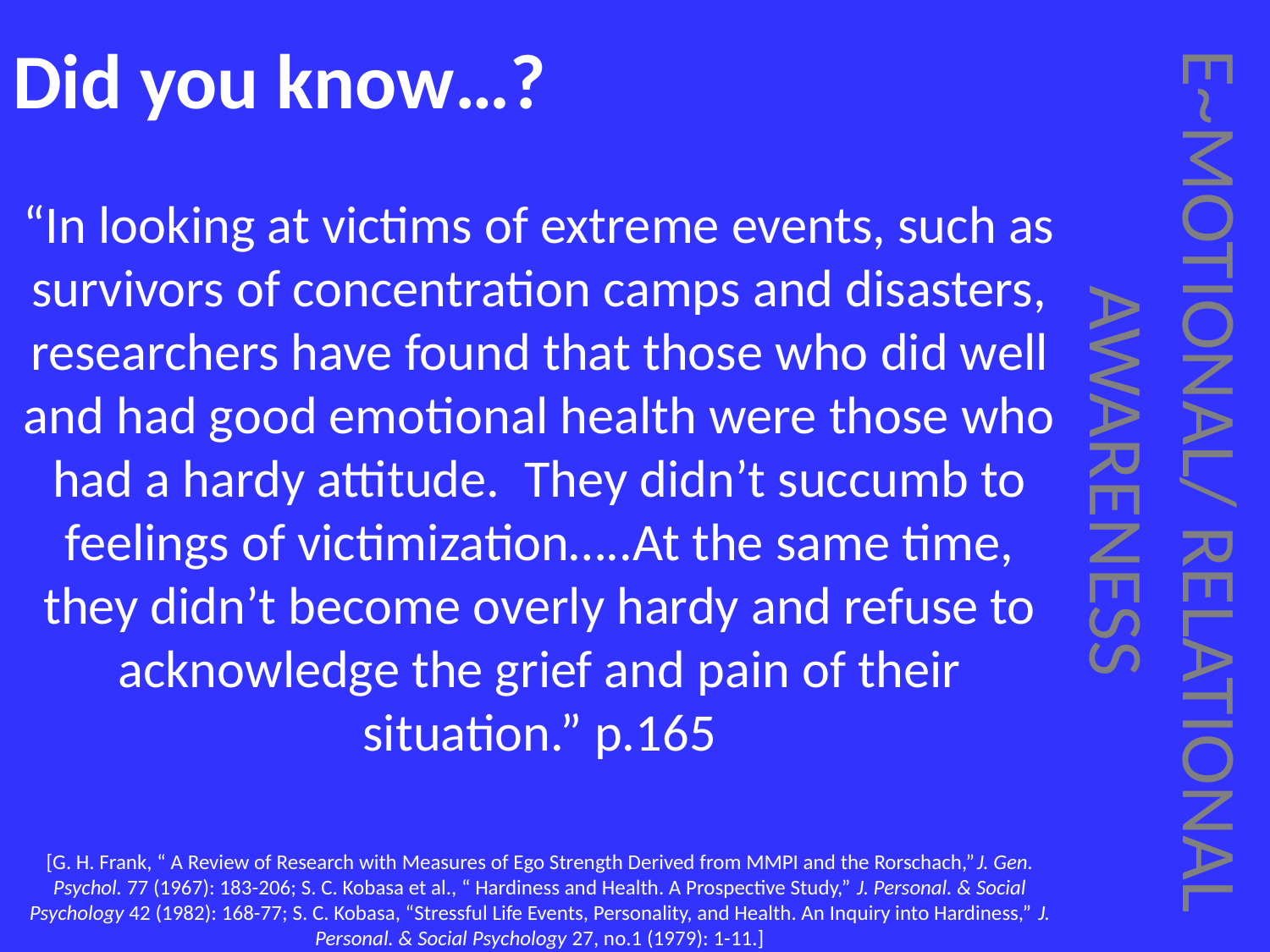

# Did you know…?
“In looking at victims of extreme events, such as survivors of concentration camps and disasters, researchers have found that those who did well and had good emotional health were those who had a hardy attitude.  They didn’t succumb to feelings of victimization…..At the same time, they didn’t become overly hardy and refuse to acknowledge the grief and pain of their situation.” p.165
E~MOTIONAL/ RELATIONAL AWARENESS
[G. H. Frank, “ A Review of Research with Measures of Ego Strength Derived from MMPI and the Rorschach,”J. Gen. Psychol. 77 (1967): 183-206; S. C. Kobasa et al., “ Hardiness and Health. A Prospective Study,” J. Personal. & Social Psychology 42 (1982): 168-77; S. C. Kobasa, “Stressful Life Events, Personality, and Health. An Inquiry into Hardiness,” J. Personal. & Social Psychology 27, no.1 (1979): 1-11.]